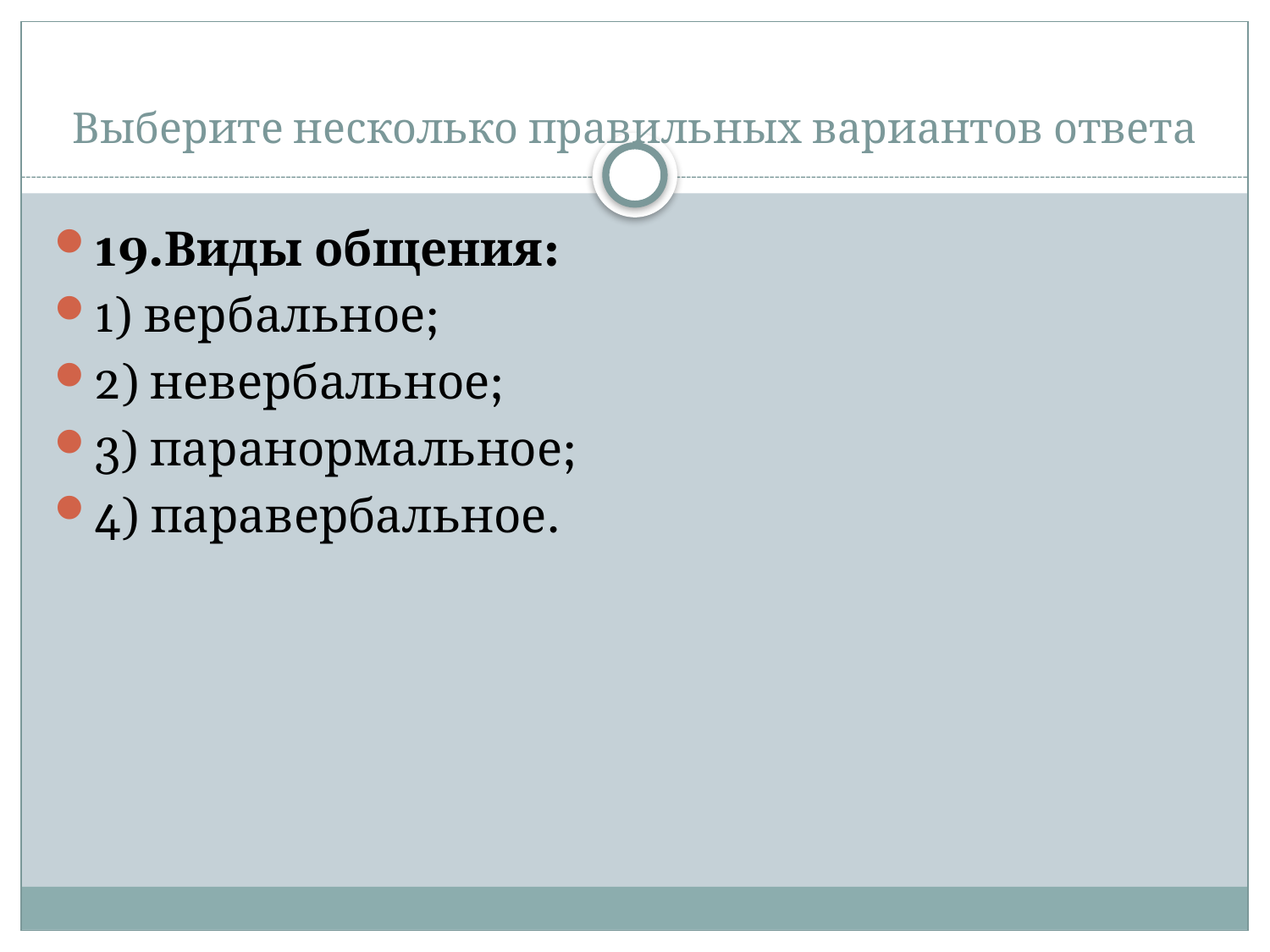

# Выберите несколько правильных вариантов ответа
19.Виды общения:
1) вербальное;
2) невербальное;
3) паранормальное;
4) паравербальное.